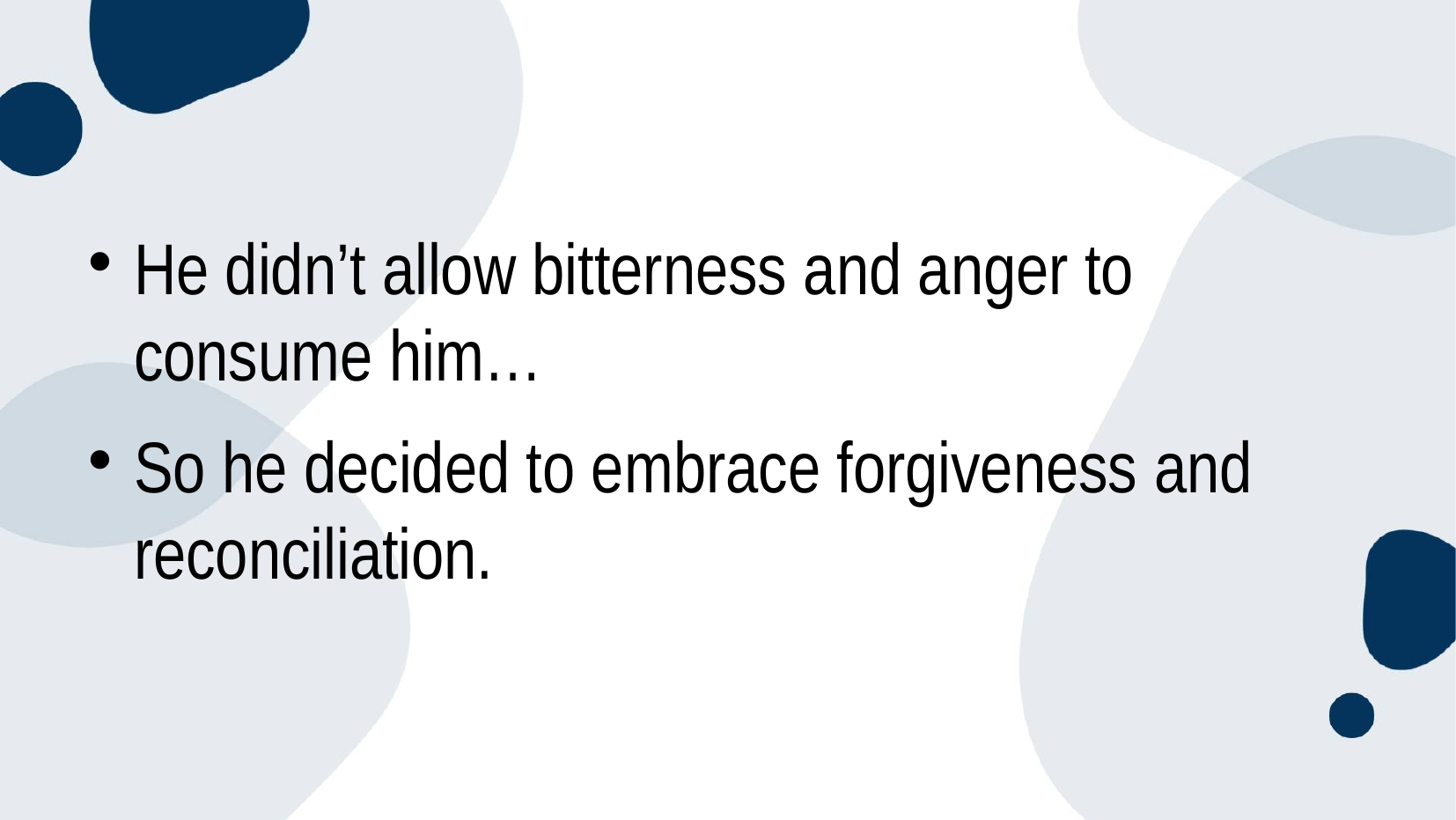

#
He didn’t allow bitterness and anger to consume him…
So he decided to embrace forgiveness and reconciliation.